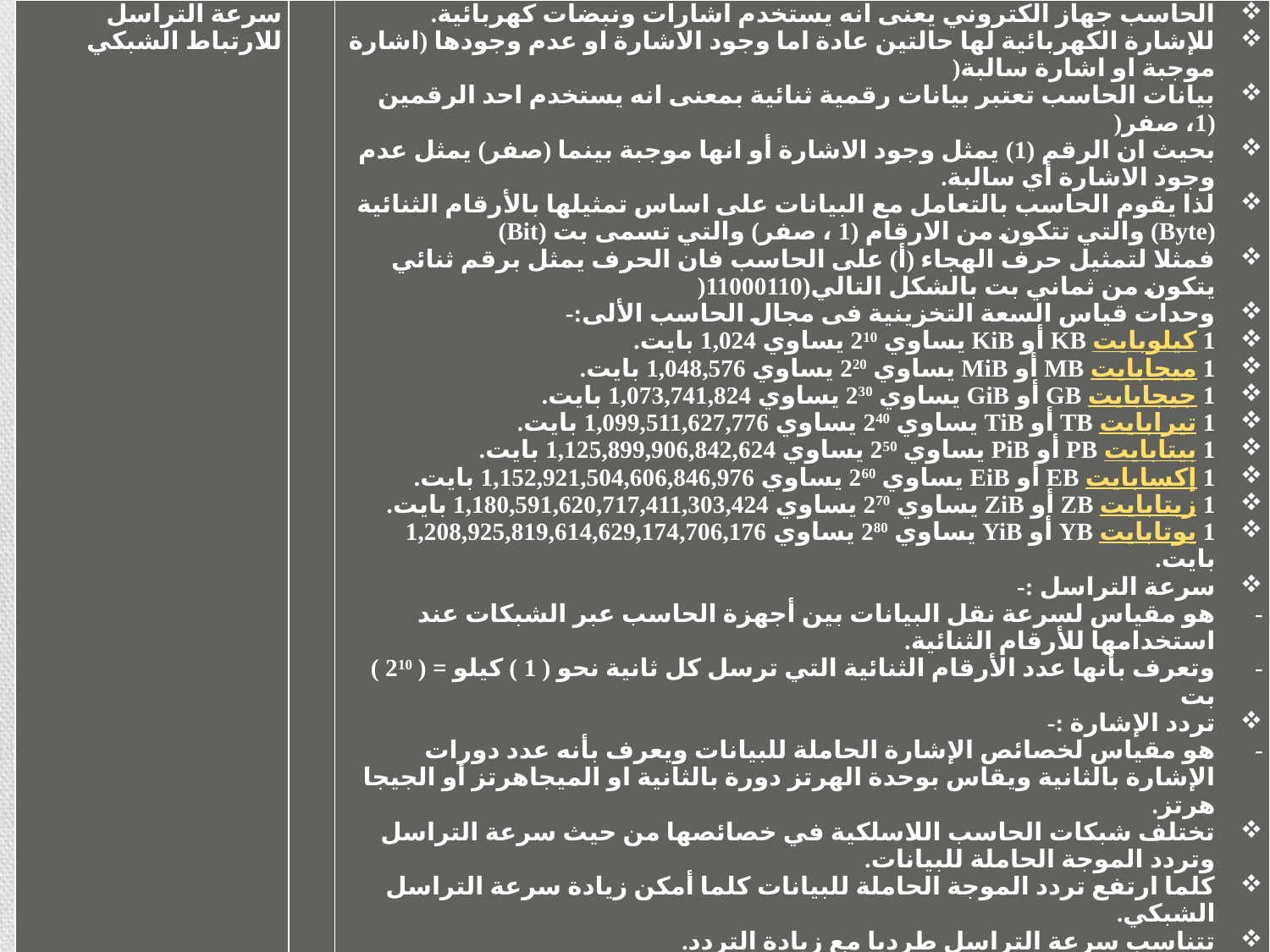

| سرعة التراسل للارتباط الشبكي |  | الحاسب جهاز الكتروني يعنى انه يستخدم اشارات ونبضات كهربائية. للإشارة الكهربائية لها حالتين عادة اما وجود الاشارة او عدم وجودها (اشارة موجبة او اشارة سالبة( بيانات الحاسب تعتبر بيانات رقمية ثنائية بمعنى انه يستخدم احد الرقمين (1، صفر( بحيث ان الرقم (1) يمثل وجود الاشارة أو انها موجبة بينما (صفر) يمثل عدم وجود الاشارة أي سالبة. لذا يقوم الحاسب بالتعامل مع البيانات على اساس تمثيلها بالأرقام الثنائية (Byte) والتي تتكون من الارقام (1 ، صفر) والتي تسمى بت (Bit) فمثلا لتمثيل حرف الهجاء (أ) على الحاسب فان الحرف يمثل برقم ثنائي يتكون من ثماني بت بالشكل التالي(11000110( وحدات قياس السعة التخزينية فى مجال الحاسب الألى:- 1 كيلوبايت KB أو KiB يساوي 210 يساوي 1,024 بايت. 1 ميجابايت MB أو MiB يساوي 220 يساوي 1,048,576 بايت. 1 جيجابايت GB أو GiB يساوي 230 يساوي 1,073,741,824 بايت. 1 تيرابايت TB أو TiB يساوي 240 يساوي 1,099,511,627,776 بايت. 1 بيتابايت PB أو PiB يساوي 250 يساوي 1,125,899,906,842,624 بايت. 1 إكسابايت EB أو EiB يساوي 260 يساوي 1,152,921,504,606,846,976 بايت. 1 زيتابايت ZB أو ZiB يساوي 270 يساوي 1,180,591,620,717,411,303,424 بايت. 1 يوتابايت YB أو YiB يساوي 280 يساوي 1,208,925,819,614,629,174,706,176 بايت. سرعة التراسل :- هو مقياس لسرعة نقل البيانات بين أجهزة الحاسب عبر الشبكات عند استخدامها للأرقام الثنائية. وتعرف بأنها عدد الأرقام الثنائية التي ترسل كل ثانية نحو ( 1 ) كيلو = ( 210 ) بت تردد الإشارة :- هو مقياس لخصائص الإشارة الحاملة للبيانات ويعرف بأنه عدد دورات الإشارة بالثانية ويقاس بوحدة الهرتز دورة بالثانية او الميجاهرتز أو الجيجا هرتز. تختلف شبكات الحاسب اللاسلكية في خصائصها من حيث سرعة التراسل وتردد الموجة الحاملة للبيانات. كلما ارتفع تردد الموجة الحاملة للبيانات كلما أمكن زيادة سرعة التراسل الشبكي. تتناسب سرعة التراسل طرديا مع زيادة التردد. كلما زادت سرعة التراسل كلما امكن المشتركين الحصول على معلومات وبيانات الشبكة بوقت قصير. مثال : ما لوقت المطلوب لإرسال ملف حجمه 100 كيلوبايت عبر شبكة سرعتها 25000 بت / ثانية؟ حجم البيانات بقياس البايت 100 × 1024 = 102400 بايت حجم البيانات بقياس البت 102400 × 8 =819200 بت الوقت المطلوب 819200 ÷ 25000 =32.768 ثانية ملاحظة الكيلو بنظام العشري = 100 بينما الكيلو بنظام الثنائي 210=1024 |
| --- | --- | --- |